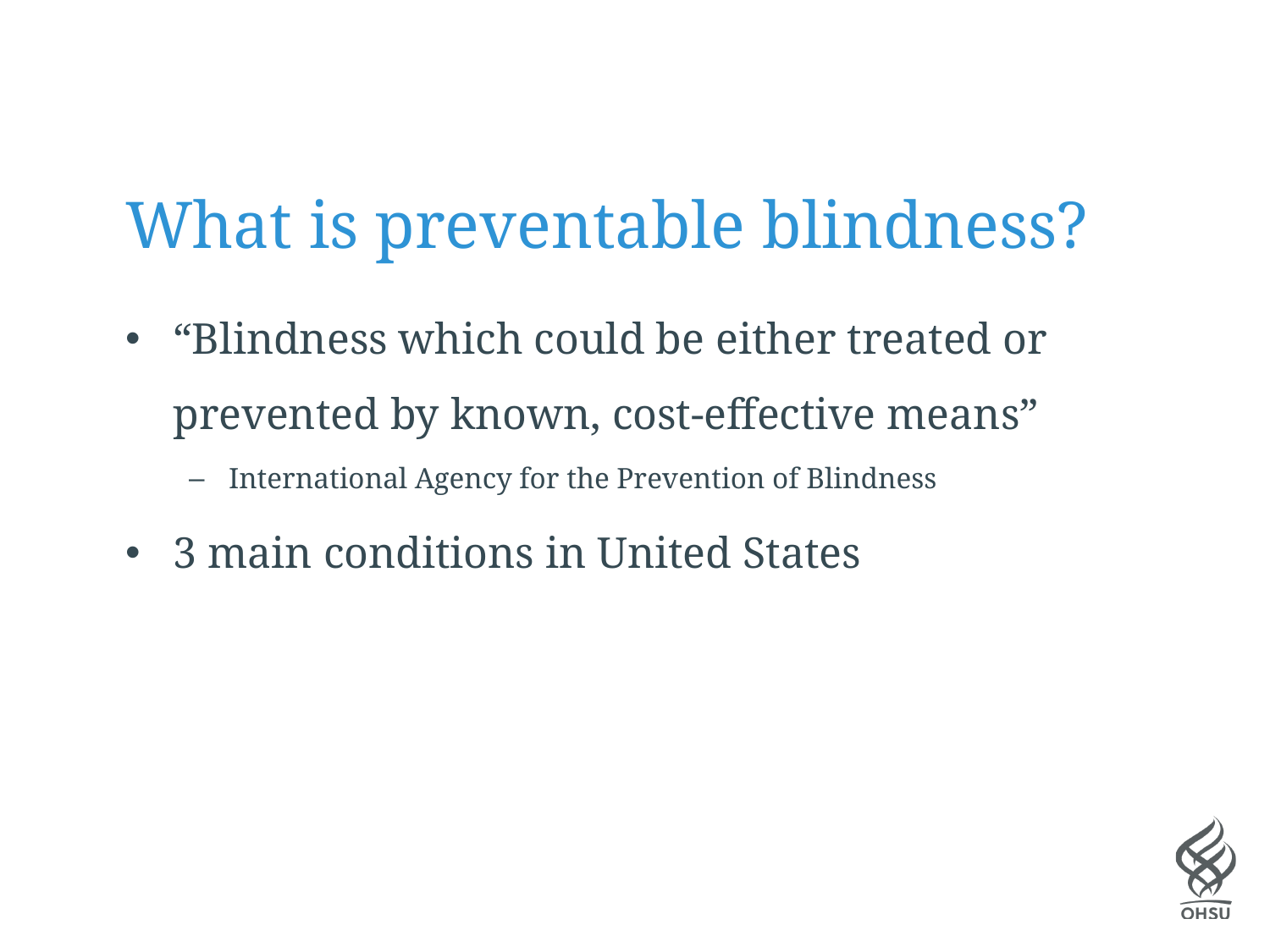

# What is preventable blindness?
“Blindness which could be either treated or prevented by known, cost-effective means”
International Agency for the Prevention of Blindness
3 main conditions in United States